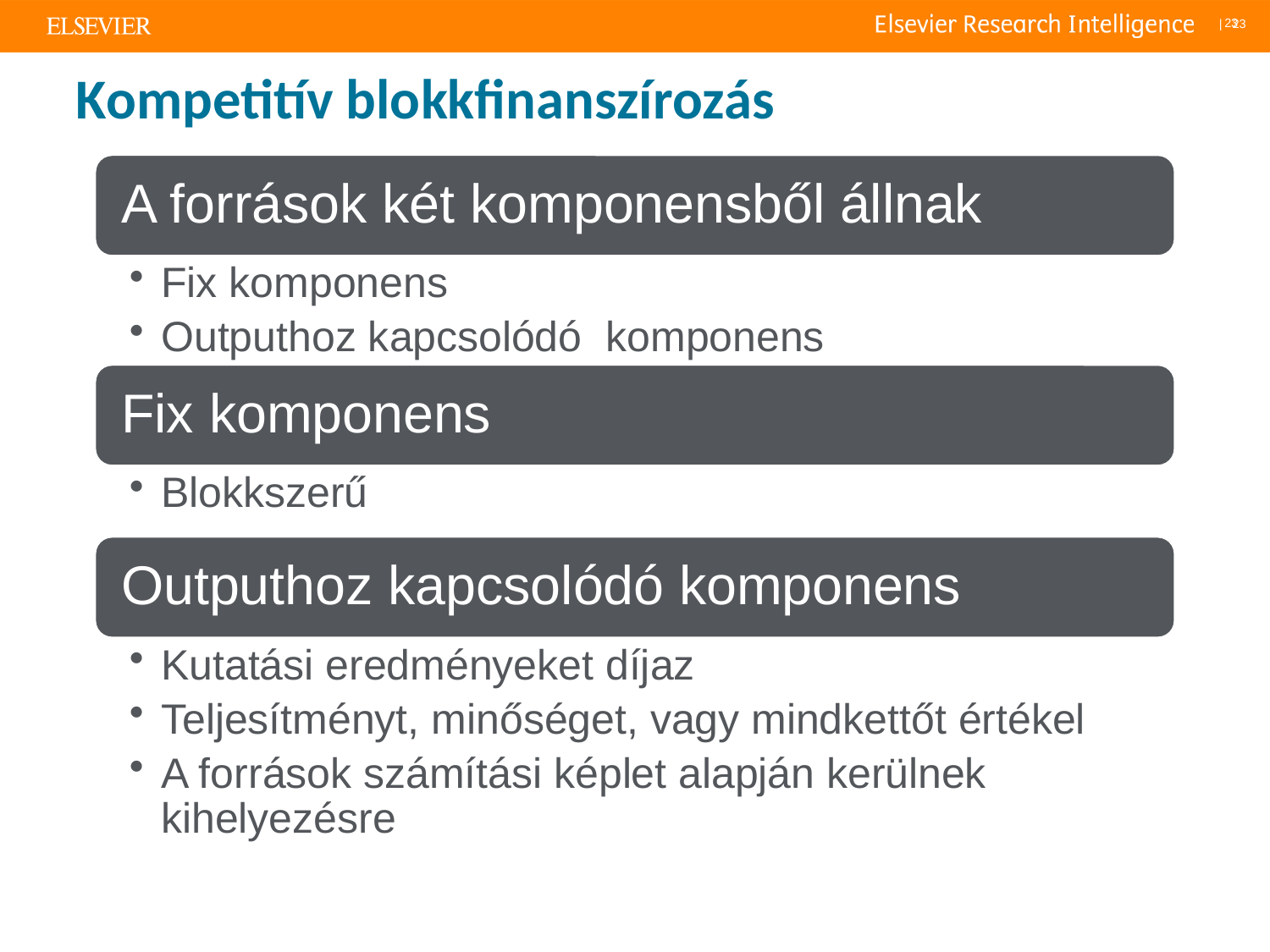

23
# Kompetitív blokkfinanszírozás
A források két komponensből állnak
Fix komponens
Outputhoz kapcsolódó  komponens
Fix komponens
Blokkszerű
Outputhoz kapcsolódó komponens
Kutatási eredményeket díjaz
Teljesítményt, minőséget, vagy mindkettőt értékel
A források számítási képlet alapján kerülnek kihelyezésre